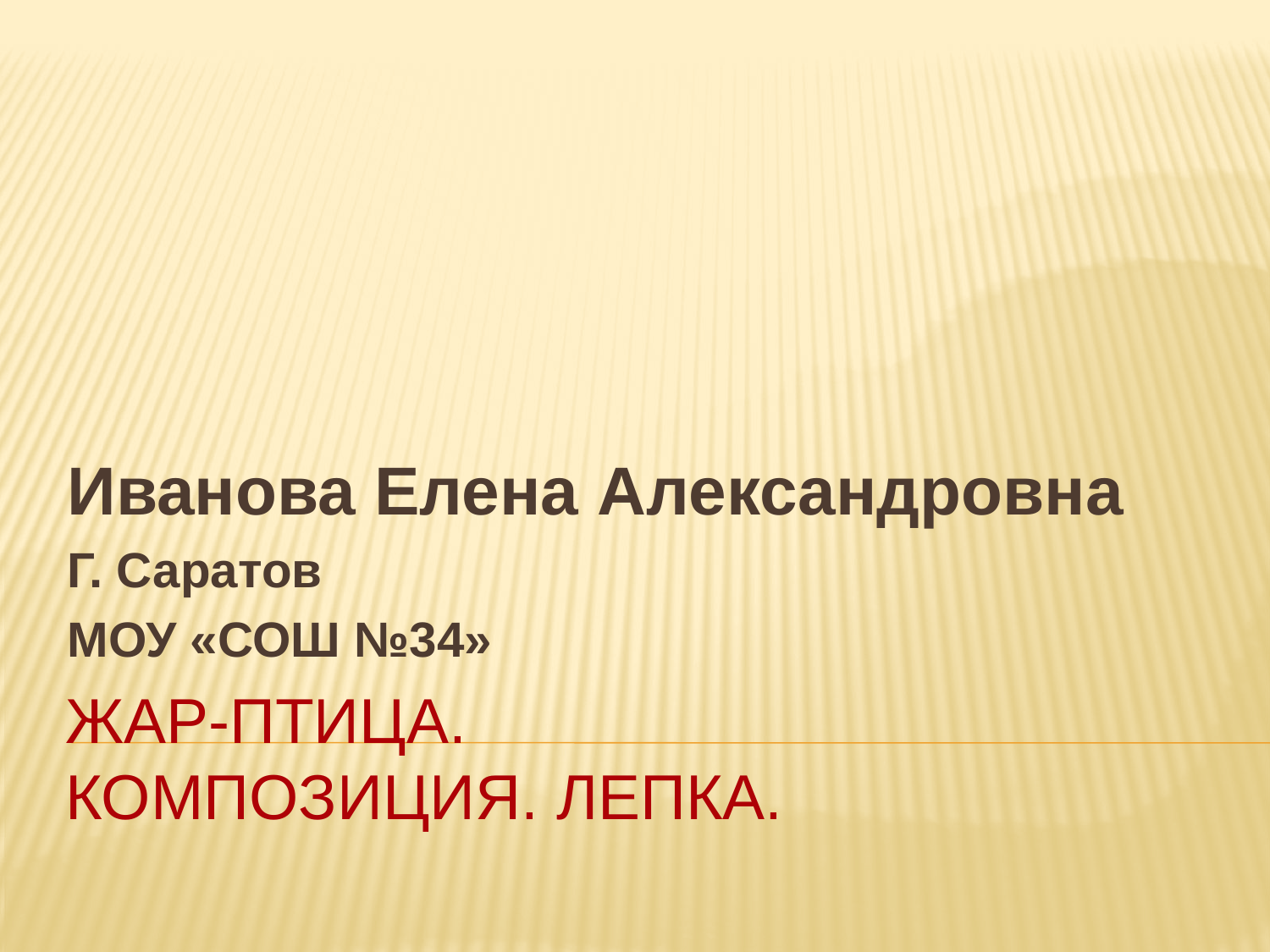

Иванова Елена Александровна
Г. Саратов
МОУ «СОШ №34»
# Жар-птица. Композиция. Лепка.